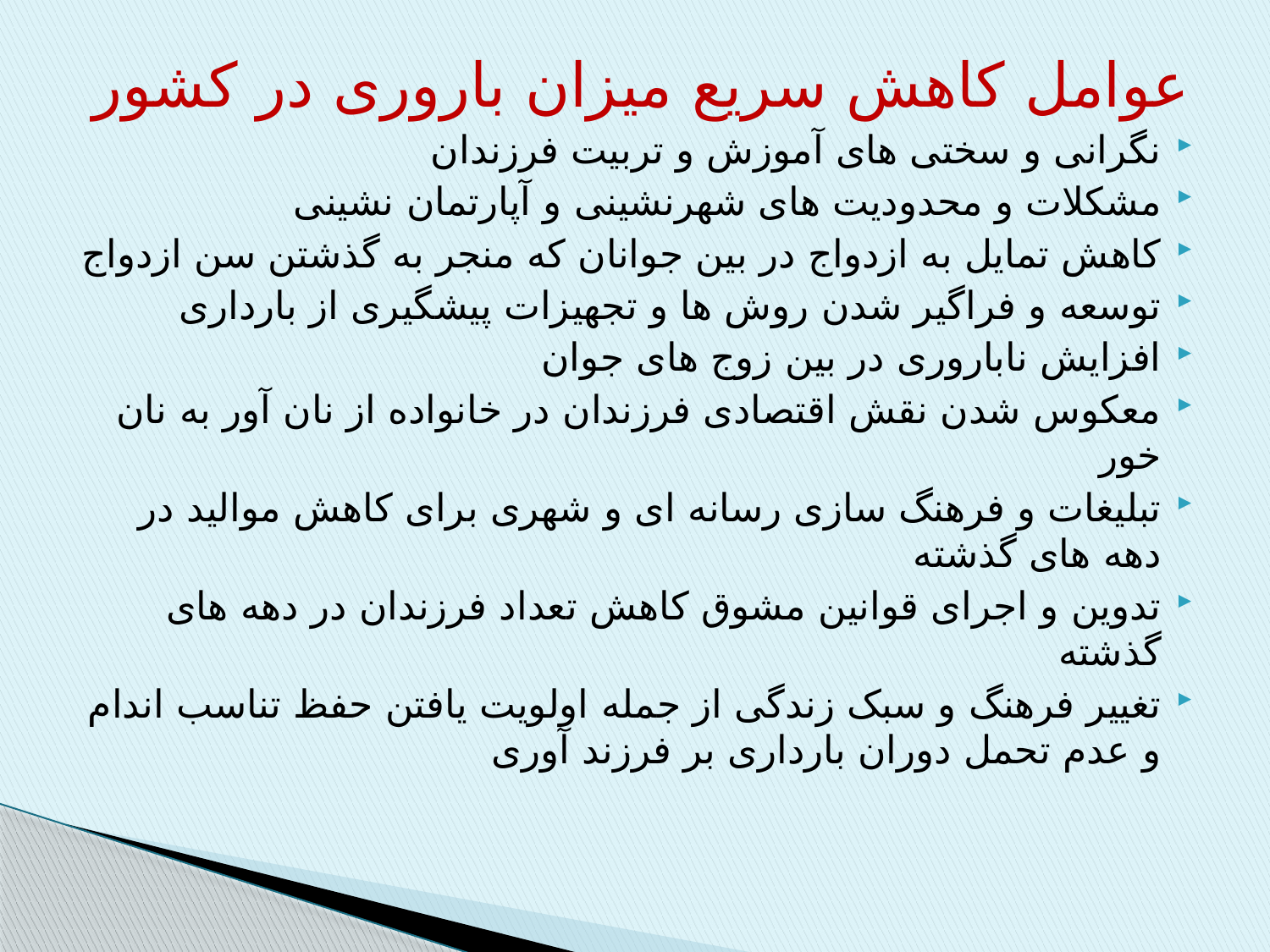

عوامل کاهش سریع میزان باروری در کشور
نگرانی و سختی های آموزش و تربیت فرزندان
مشکلات و محدودیت های شهرنشینی و آپارتمان نشینی
کاهش تمایل به ازدواج در بین جوانان که منجر به گذشتن سن ازدواج
توسعه و فراگیر شدن روش ها و تجهیزات پیشگیری از بارداری
افزایش ناباروری در بین زوج های جوان
معکوس شدن نقش اقتصادی فرزندان در خانواده از نان آور به نان خور
تبلیغات و فرهنگ سازی رسانه ای و شهری برای کاهش موالید در دهه های گذشته
تدوین و اجرای قوانین مشوق کاهش تعداد فرزندان در دهه های گذشته
تغییر فرهنگ و سبک زندگی از جمله اولویت یافتن حفظ تناسب اندام و عدم تحمل دوران بارداری بر فرزند آوری